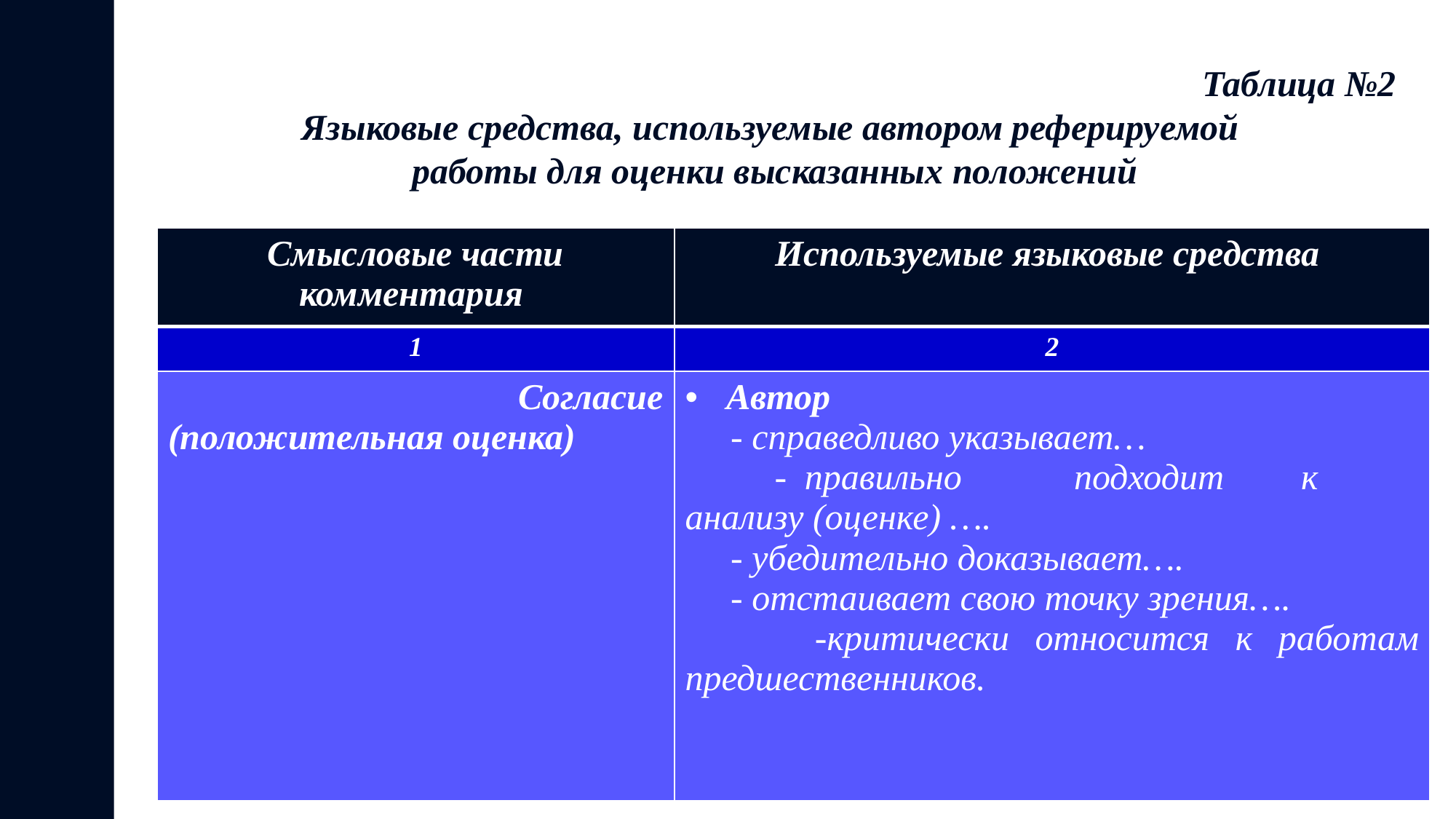

Таблица №2
Языковые средства, используемые автором реферируемой
 работы для оценки высказанных положений
| Смысловые части комментария | Используемые языковые средства |
| --- | --- |
| 1 | 2 |
| Согласие (положительная оценка) | Автор - справедливо указывает… - правильно подходит к анализу (оценке) …. - убедительно доказывает…. - отстаивает свою точку зрения…. -критически относится к работам предшественников. |